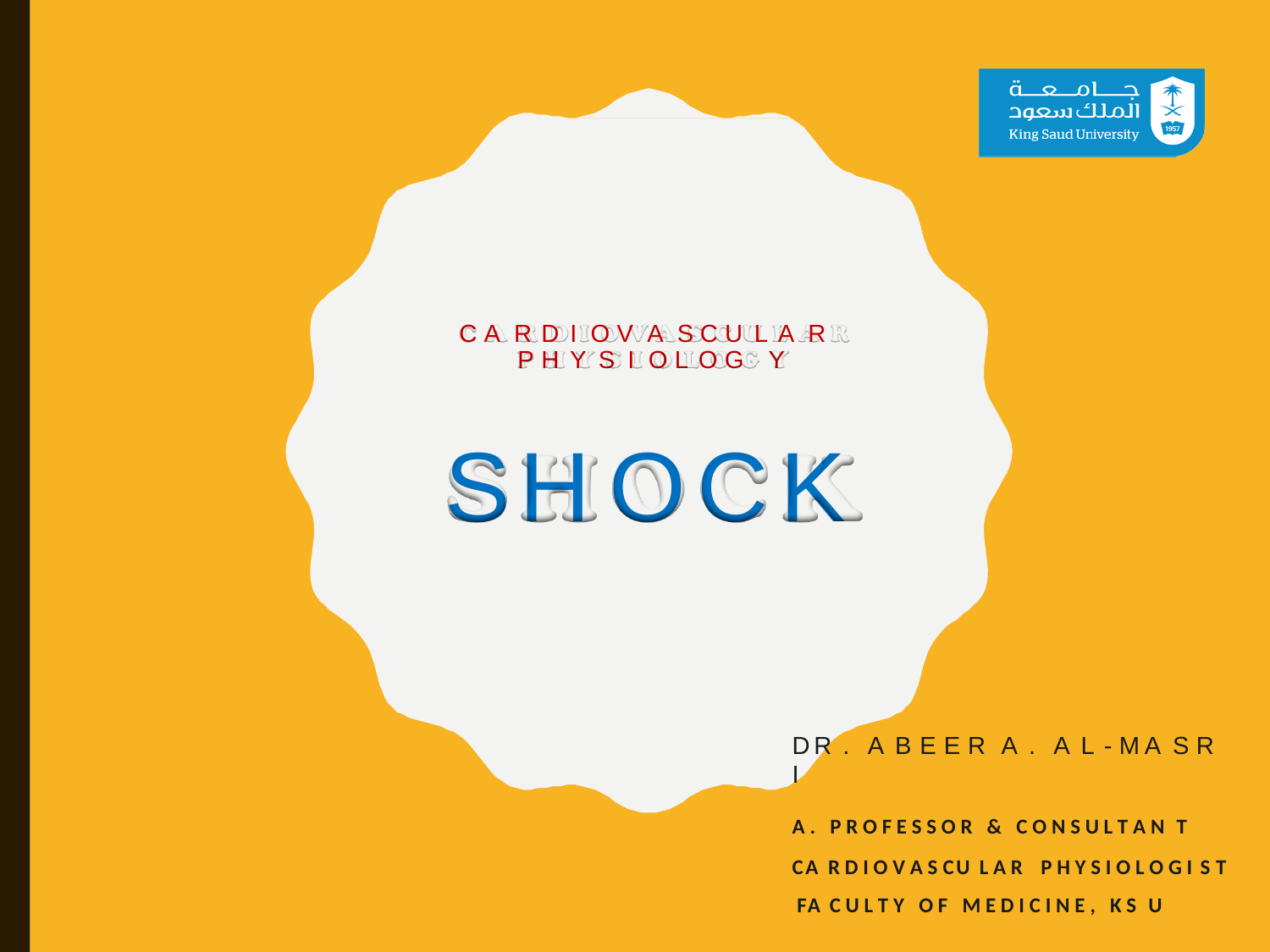

C A R D I O V A S C U L A R  P H Y S  I O L O G   Y

SHOCK
DR .  A B E E R A .  A L - MA S R I

A .   P R O F E S S O R   &   C O N S U L T A N  T
CA R D I O V A S CU L A R	P H Y S I O L O G I S T  FA C U L T Y   O F   M E D I C I N E ,   K S  U